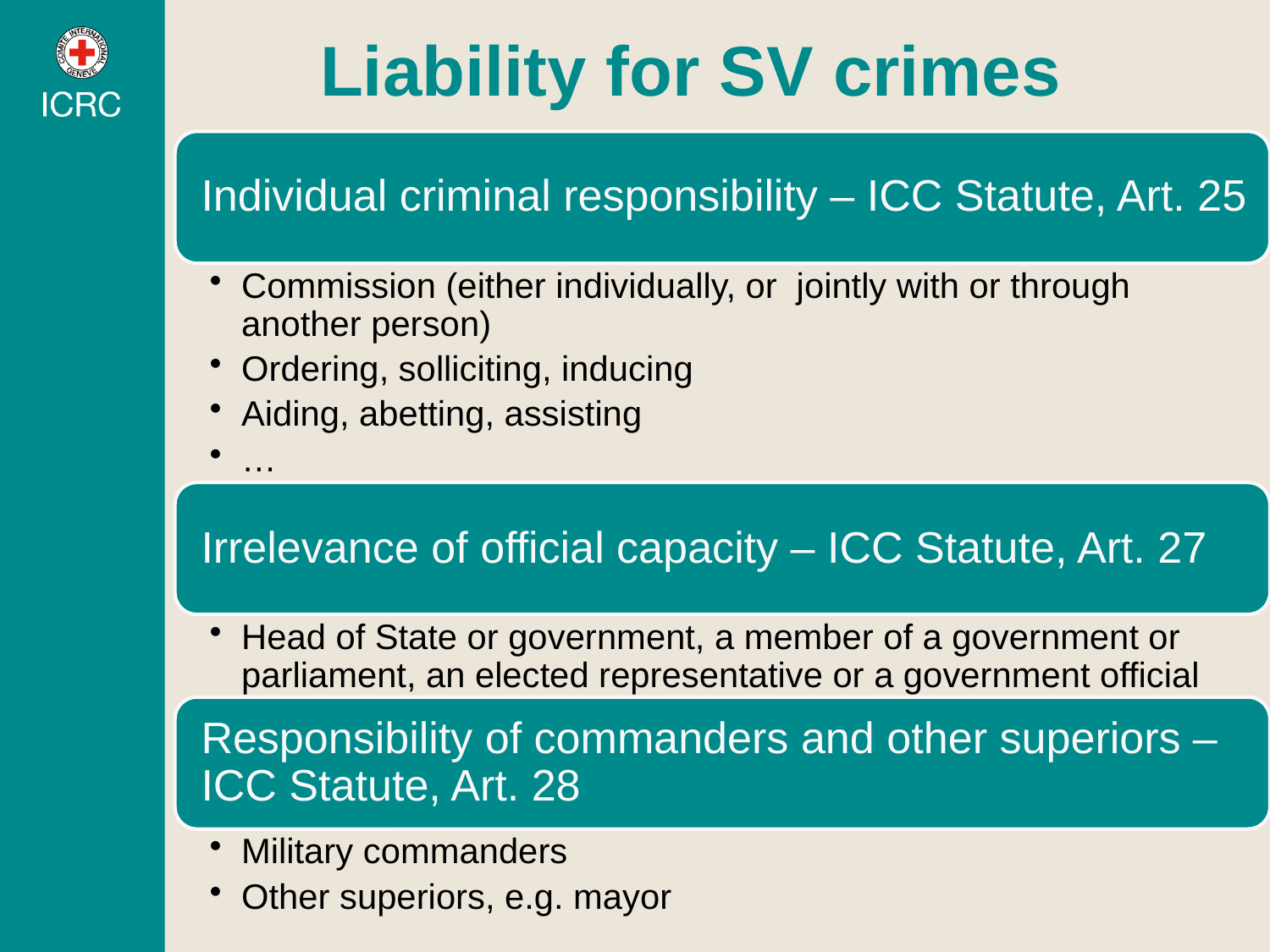

# Liability for SV crimes
Individual criminal responsibility – ICC Statute, Art. 25
Commission (either individually, or  jointly with or through another person)
Ordering, solliciting, inducing
Aiding, abetting, assisting
…
Irrelevance of official capacity – ICC Statute, Art. 27
Head of State or government, a member of a government or parliament, an elected representative or a government official
Responsibility of commanders and other superiors – ICC Statute, Art. 28
Military commanders
Other superiors, e.g. mayor